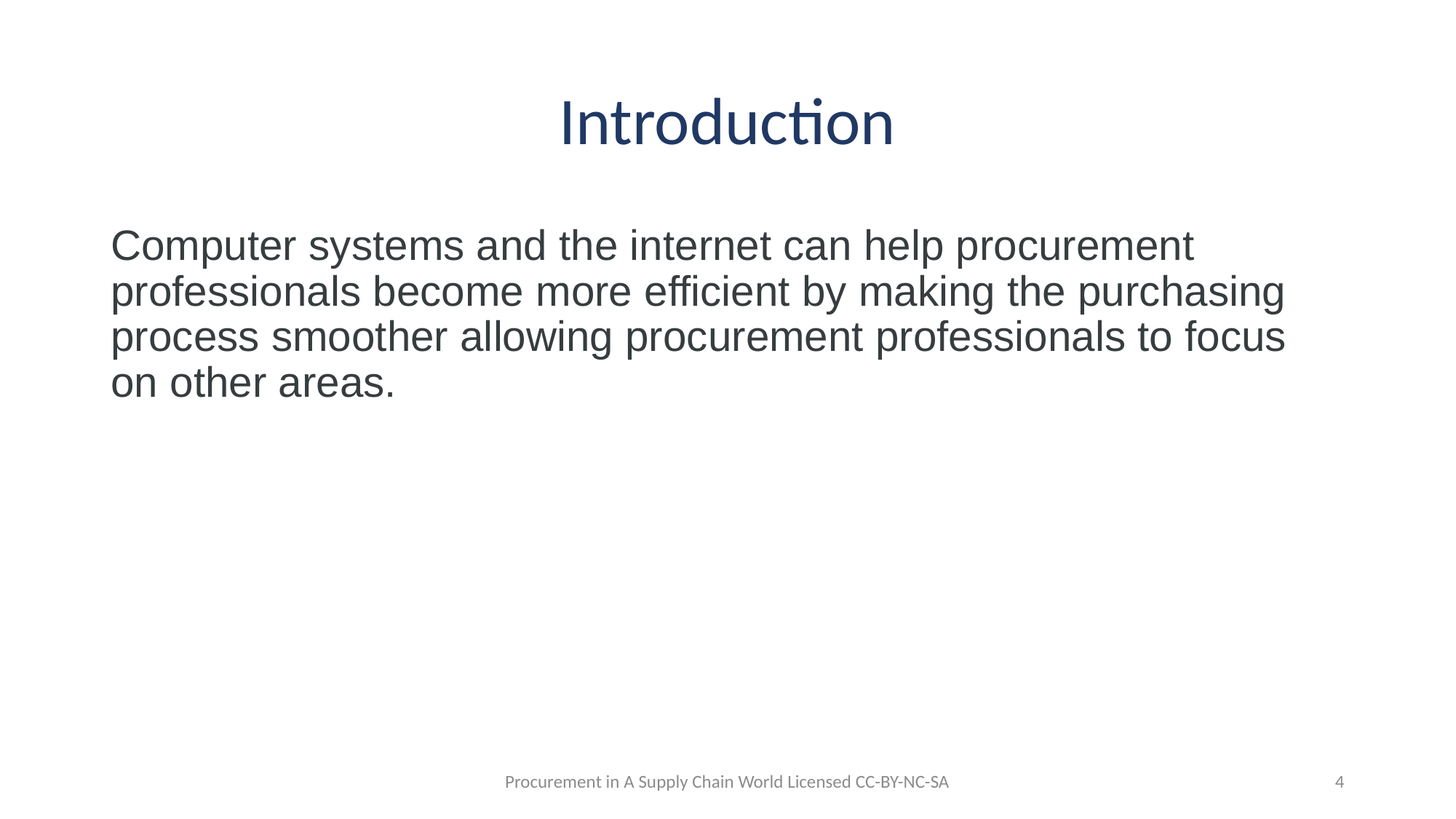

# Introduction
Computer systems and the internet can help procurement professionals become more efficient by making the purchasing process smoother allowing procurement professionals to focus on other areas.
Procurement in A Supply Chain World Licensed CC-BY-NC-SA
4